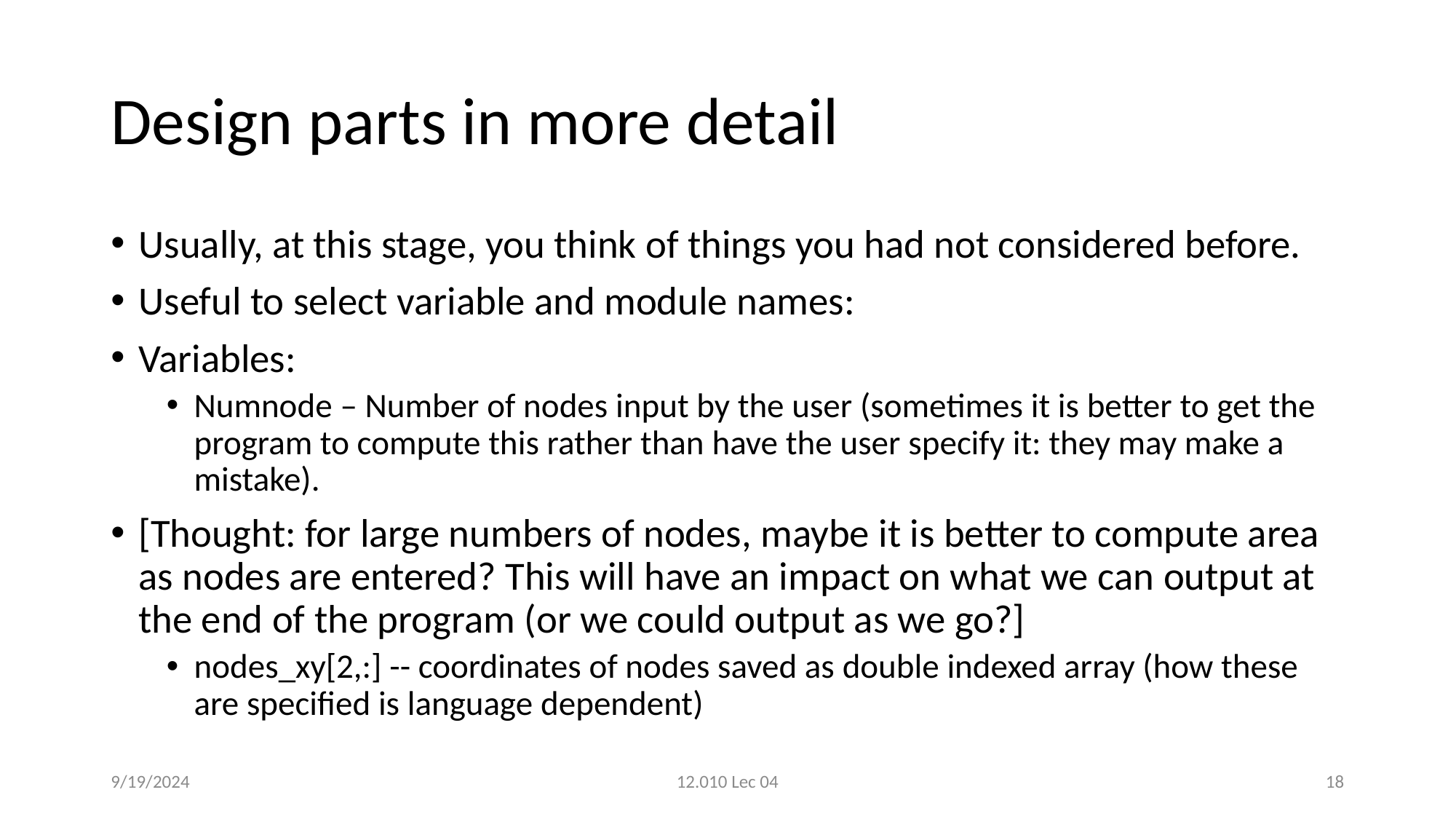

# Design parts in more detail
Usually, at this stage, you think of things you had not considered before.
Useful to select variable and module names:
Variables:
Numnode – Number of nodes input by the user (sometimes it is better to get the program to compute this rather than have the user specify it: they may make a mistake).
[Thought: for large numbers of nodes, maybe it is better to compute area as nodes are entered? This will have an impact on what we can output at the end of the program (or we could output as we go?]
nodes_xy[2,:] -- coordinates of nodes saved as double indexed array (how these are specified is language dependent)
9/19/2024
12.010 Lec 04
18